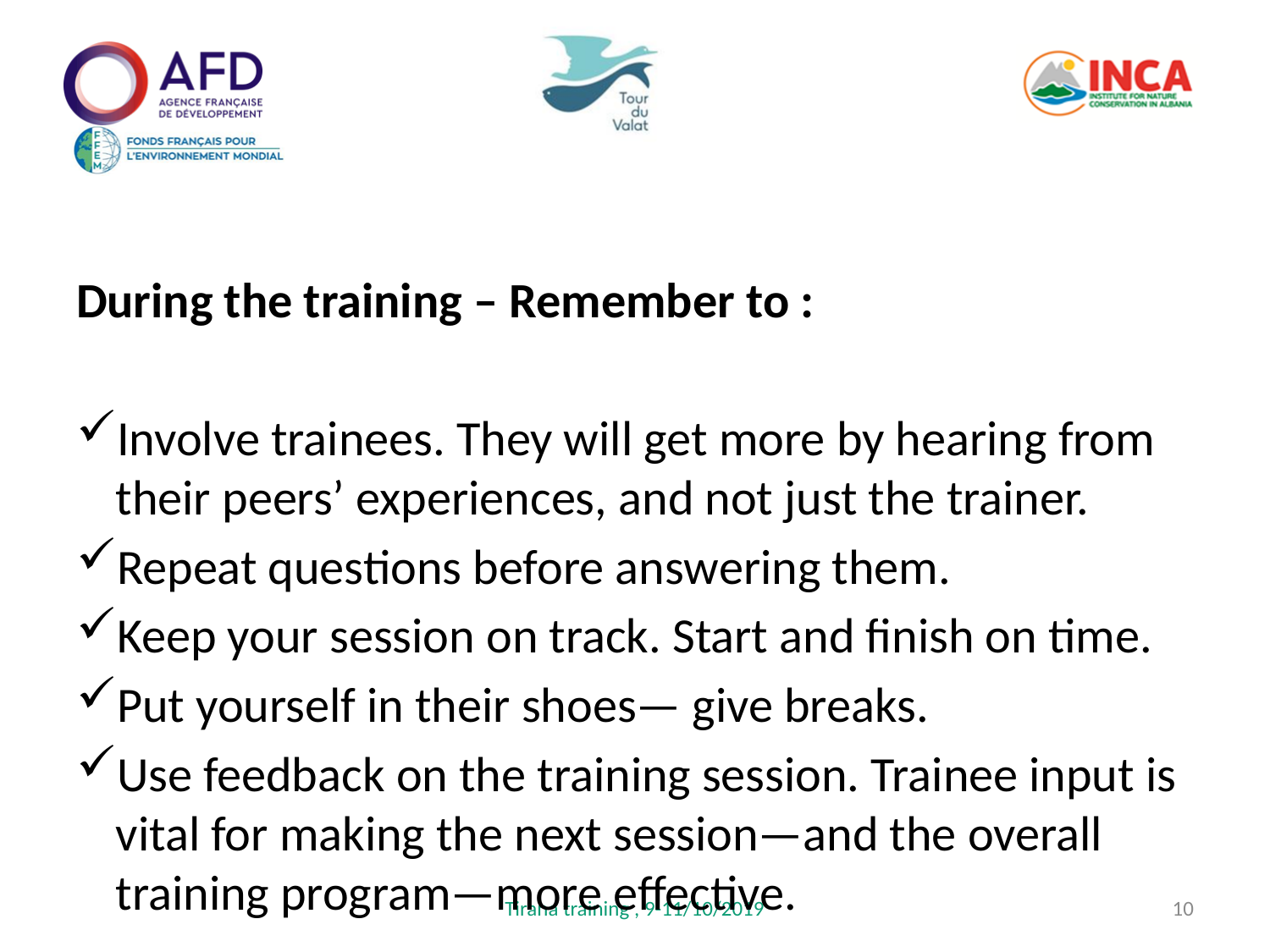

During the training – Remember to :

Involve trainees. They will get more by hearing from their peers’ experiences, and not just the trainer.
Repeat questions before answering them.
Keep your session on track. Start and finish on time.
Put yourself in their shoes— give breaks.
Use feedback on the training session. Trainee input is vital for making the next session—and the overall training program—more effective.

Tirana training , 9-11/10/2019
10